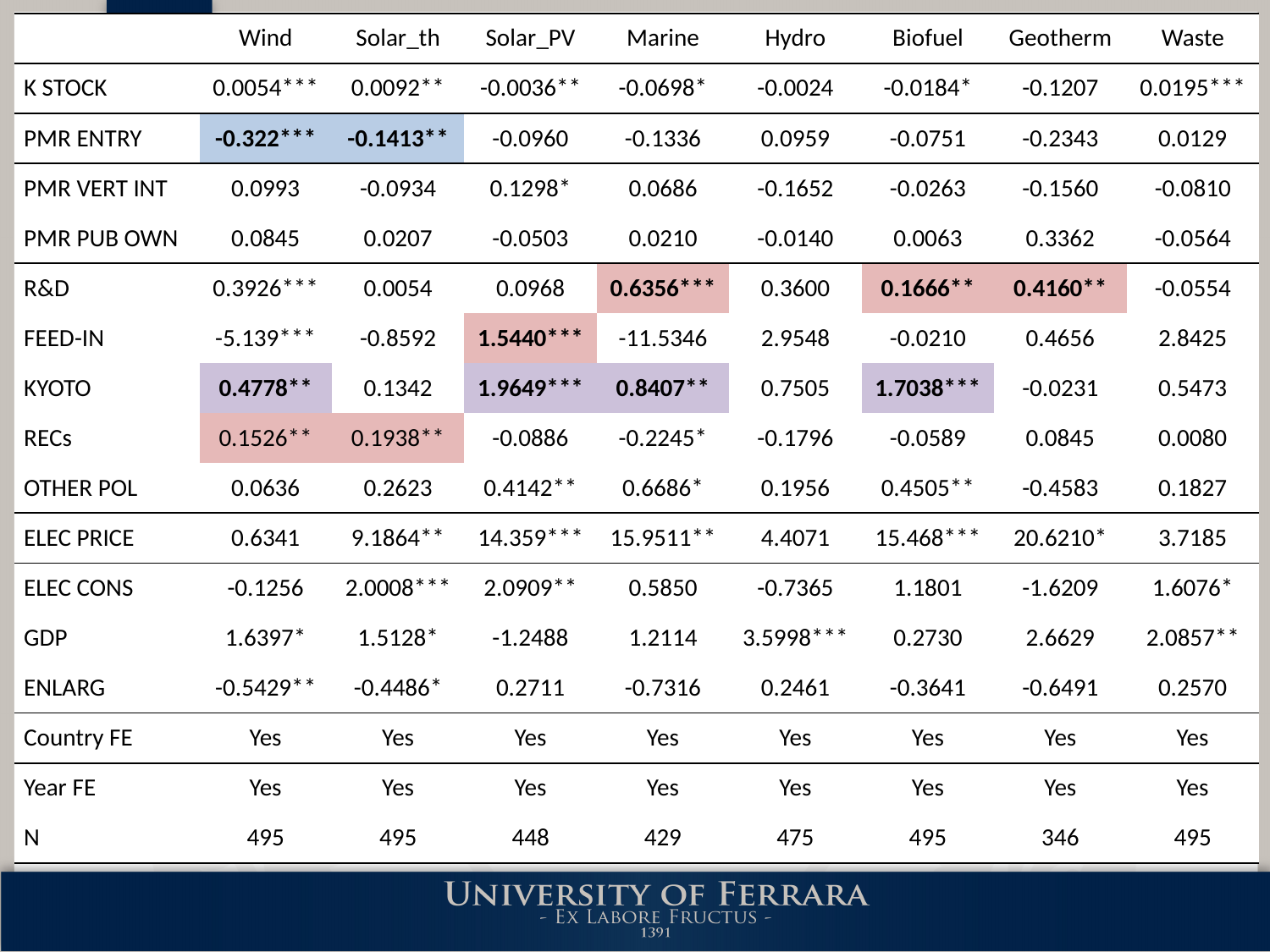

|  | Wind | Solar\_th | Solar\_PV | Marine | Hydro | Biofuel | Geotherm | Waste |
| --- | --- | --- | --- | --- | --- | --- | --- | --- |
| K STOCK | 0.0054\*\*\* | 0.0092\*\* | -0.0036\*\* | -0.0698\* | -0.0024 | -0.0184\* | -0.1207 | 0.0195\*\*\* |
| PMR ENTRY | -0.322\*\*\* | -0.1413\*\* | -0.0960 | -0.1336 | 0.0959 | -0.0751 | -0.2343 | 0.0129 |
| PMR VERT INT | 0.0993 | -0.0934 | 0.1298\* | 0.0686 | -0.1652 | -0.0263 | -0.1560 | -0.0810 |
| PMR PUB OWN | 0.0845 | 0.0207 | -0.0503 | 0.0210 | -0.0140 | 0.0063 | 0.3362 | -0.0564 |
| R&D | 0.3926\*\*\* | 0.0054 | 0.0968 | 0.6356\*\*\* | 0.3600 | 0.1666\*\* | 0.4160\*\* | -0.0554 |
| FEED-IN | -5.139\*\*\* | -0.8592 | 1.5440\*\*\* | -11.5346 | 2.9548 | -0.0210 | 0.4656 | 2.8425 |
| KYOTO | 0.4778\*\* | 0.1342 | 1.9649\*\*\* | 0.8407\*\* | 0.7505 | 1.7038\*\*\* | -0.0231 | 0.5473 |
| RECs | 0.1526\*\* | 0.1938\*\* | -0.0886 | -0.2245\* | -0.1796 | -0.0589 | 0.0845 | 0.0080 |
| OTHER POL | 0.0636 | 0.2623 | 0.4142\*\* | 0.6686\* | 0.1956 | 0.4505\*\* | -0.4583 | 0.1827 |
| ELEC PRICE | 0.6341 | 9.1864\*\* | 14.359\*\*\* | 15.9511\*\* | 4.4071 | 15.468\*\*\* | 20.6210\* | 3.7185 |
| ELEC CONS | -0.1256 | 2.0008\*\*\* | 2.0909\*\* | 0.5850 | -0.7365 | 1.1801 | -1.6209 | 1.6076\* |
| GDP | 1.6397\* | 1.5128\* | -1.2488 | 1.2114 | 3.5998\*\*\* | 0.2730 | 2.6629 | 2.0857\*\* |
| ENLARG | -0.5429\*\* | -0.4486\* | 0.2711 | -0.7316 | 0.2461 | -0.3641 | -0.6491 | 0.2570 |
| Country FE | Yes | Yes | Yes | Yes | Yes | Yes | Yes | Yes |
| Year FE | Yes | Yes | Yes | Yes | Yes | Yes | Yes | Yes |
| N | 495 | 495 | 448 | 429 | 475 | 495 | 346 | 495 |